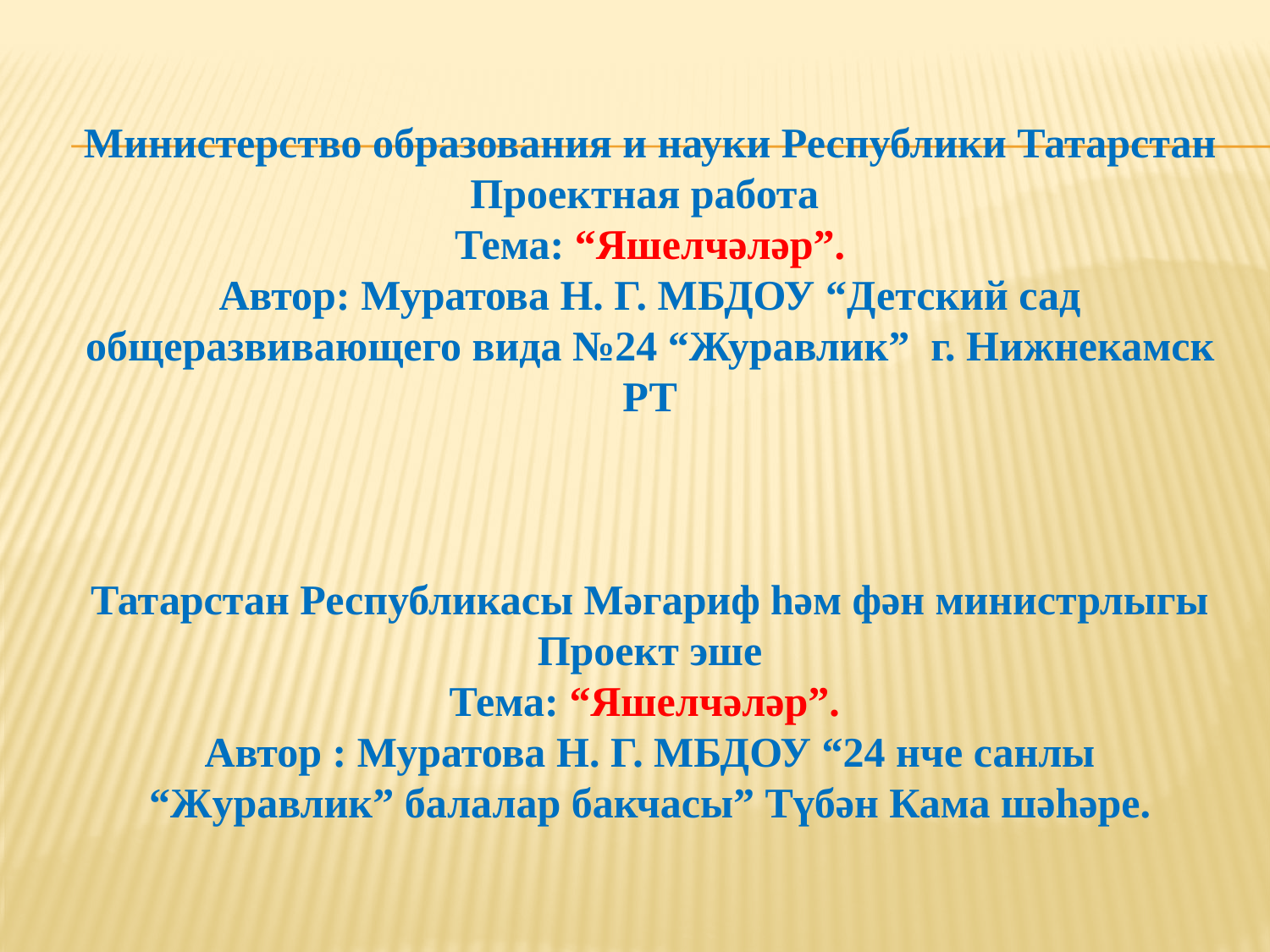

Министерство образования и науки Республики Татарстан
Проектная работа
Тема: “Яшелчәләр”.
Автор: Муратова Н. Г. МБДОУ “Детский сад общеразвивающего вида №24 “Журавлик”  г. Нижнекамск РТ

Татарстан Республикасы Мәгариф һәм фән министрлыгы
Проект эше
Тема: “Яшелчәләр”.
Автор : Муратова Н. Г. МБДОУ “24 нче санлы “Журавлик” балалар бакчасы” Түбән Кама шәһәре.